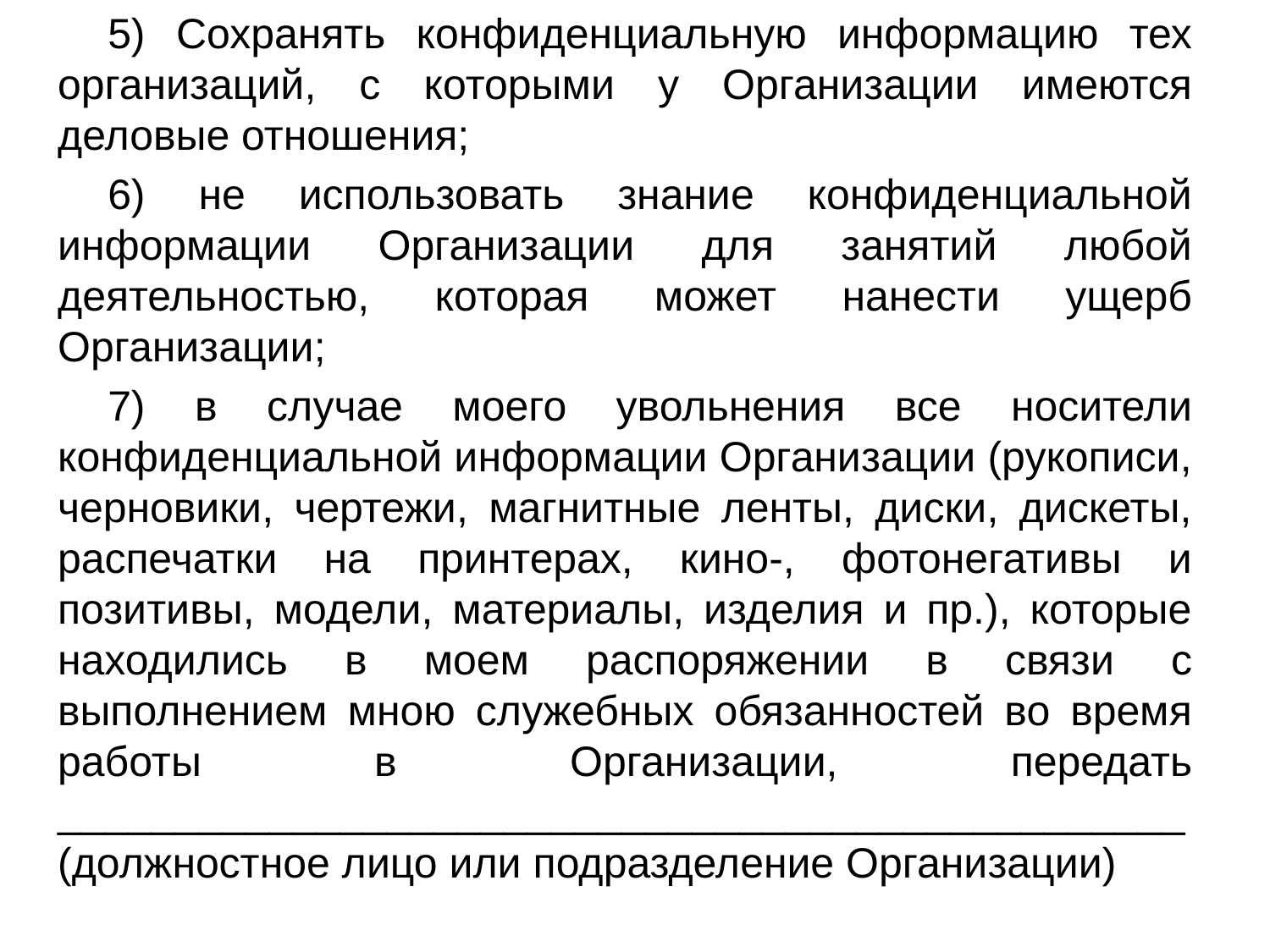

5) Сохранять конфиденциальную информацию тех организаций, с которыми у Организации имеются деловые отношения;
6) не использовать знание конфиденциальной информации Организации для занятий любой деятельностью, которая может нанести ущерб Организации;
7) в случае моего увольнения все носители конфиденциальной информации Организации (рукописи, черновики, чертежи, магнитные ленты, диски, дискеты, распечатки на принтерах, кино-, фотонегативы и позитивы, модели, материалы, изделия и пр.), которые находились в моем распоряжении в связи с выполнением мною служебных обязанностей во время работы в Организации, передать ________________________________________________ (должностное лицо или подразделение Организации)